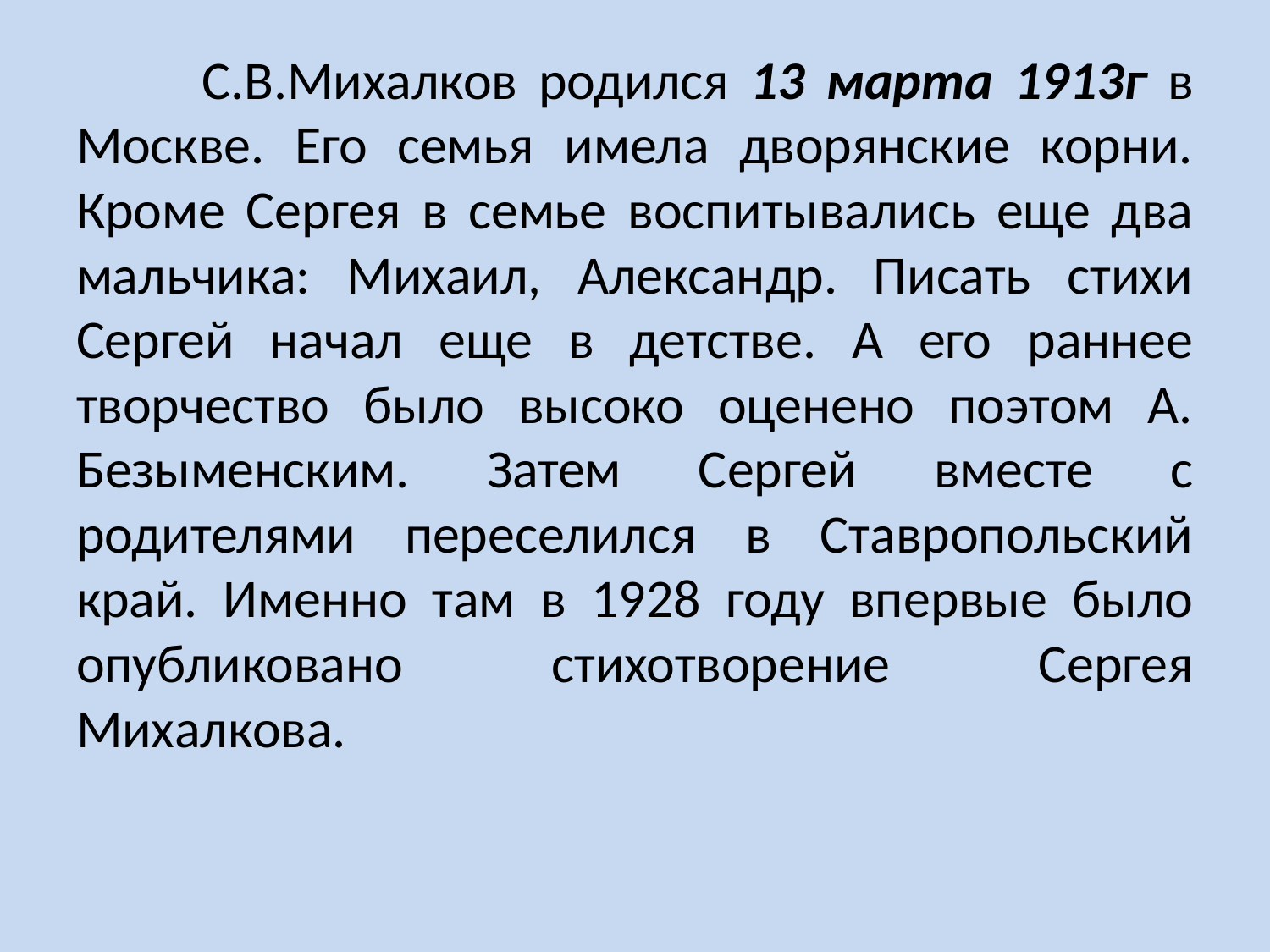

# С.В.Михалков родился 13 марта 1913г в Москве. Его семья имела дворянские корни. Кроме Сергея в семье воспитывались еще два мальчика: Михаил, Александр. Писать стихи Сергей начал еще в детстве. А его раннее творчество было высоко оценено поэтом А. Безыменским. Затем Сергей вместе с родителями переселился в Ставропольский край. Именно там в 1928 году впервые было опубликовано стихотворение Сергея Михалкова.